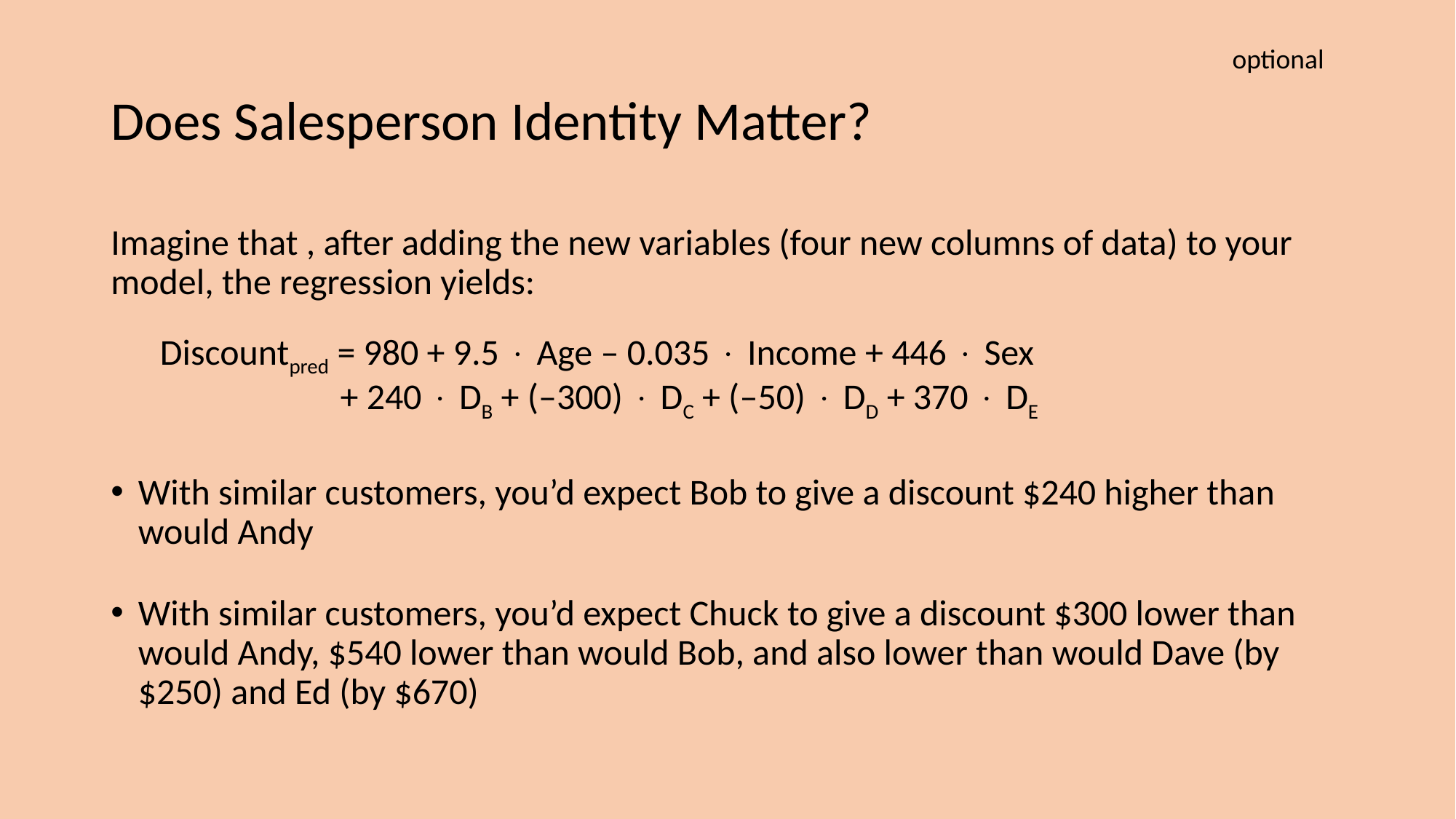

optional
# Does Salesperson Identity Matter?
Imagine that , after adding the new variables (four new columns of data) to your model, the regression yields:
      Discountpred = 980 + 9.5 ⋅ Age – 0.035 ⋅ Income + 446 ⋅ Sex
                            + 240 ⋅ DB + (–300) ⋅ DC + (–50) ⋅ DD + 370 ⋅ DE
With similar customers, you’d expect Bob to give a discount $240 higher than would Andy
With similar customers, you’d expect Chuck to give a discount $300 lower than would Andy, $540 lower than would Bob, and also lower than would Dave (by $250) and Ed (by $670)